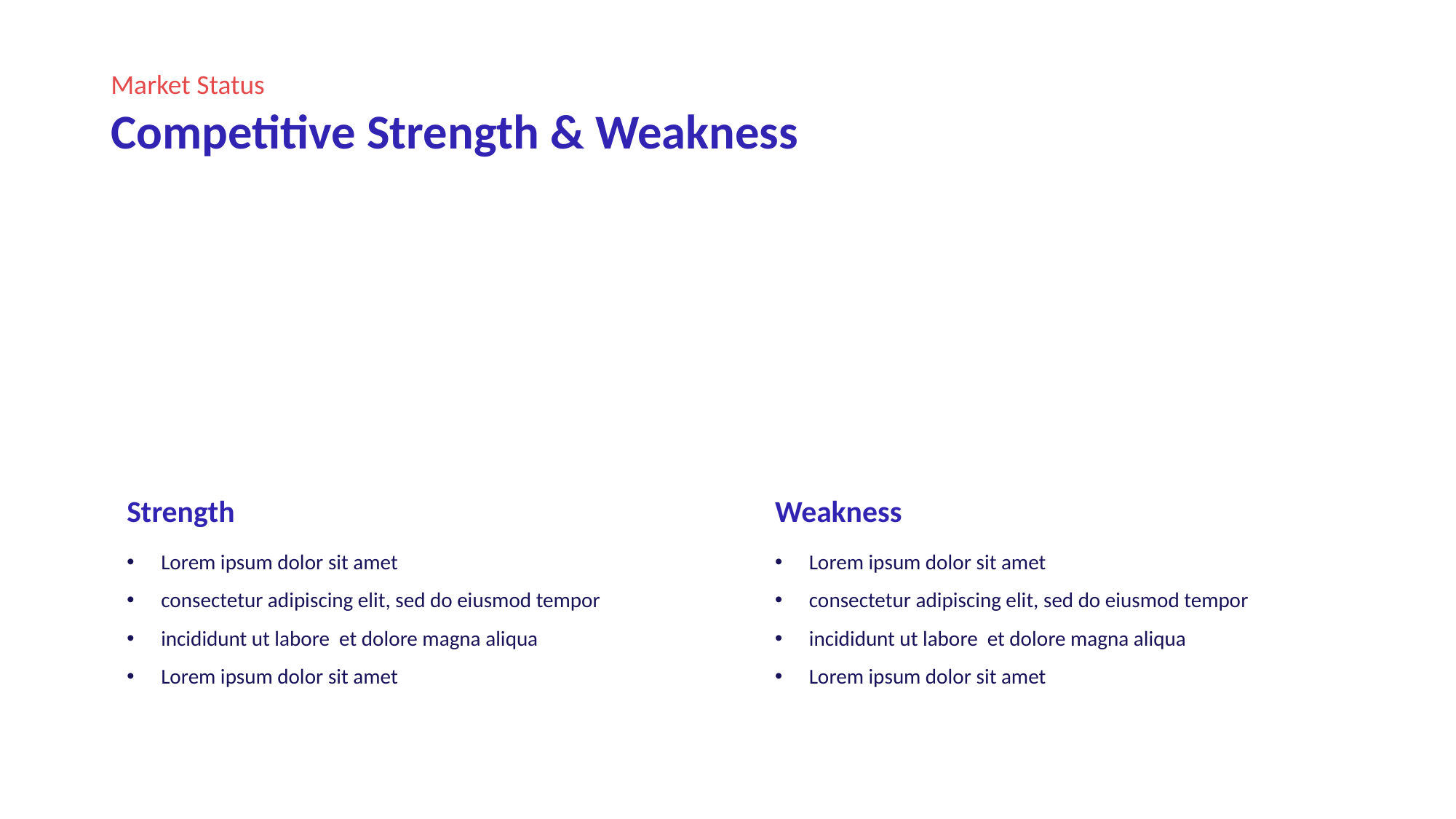

Market Status
Competitive Strength & Weakness

Strength
Weakness
Lorem ipsum dolor sit amet
consectetur adipiscing elit, sed do eiusmod tempor
incididunt ut labore  et dolore magna aliqua
Lorem ipsum dolor sit amet
Lorem ipsum dolor sit amet
consectetur adipiscing elit, sed do eiusmod tempor
incididunt ut labore  et dolore magna aliqua
Lorem ipsum dolor sit amet